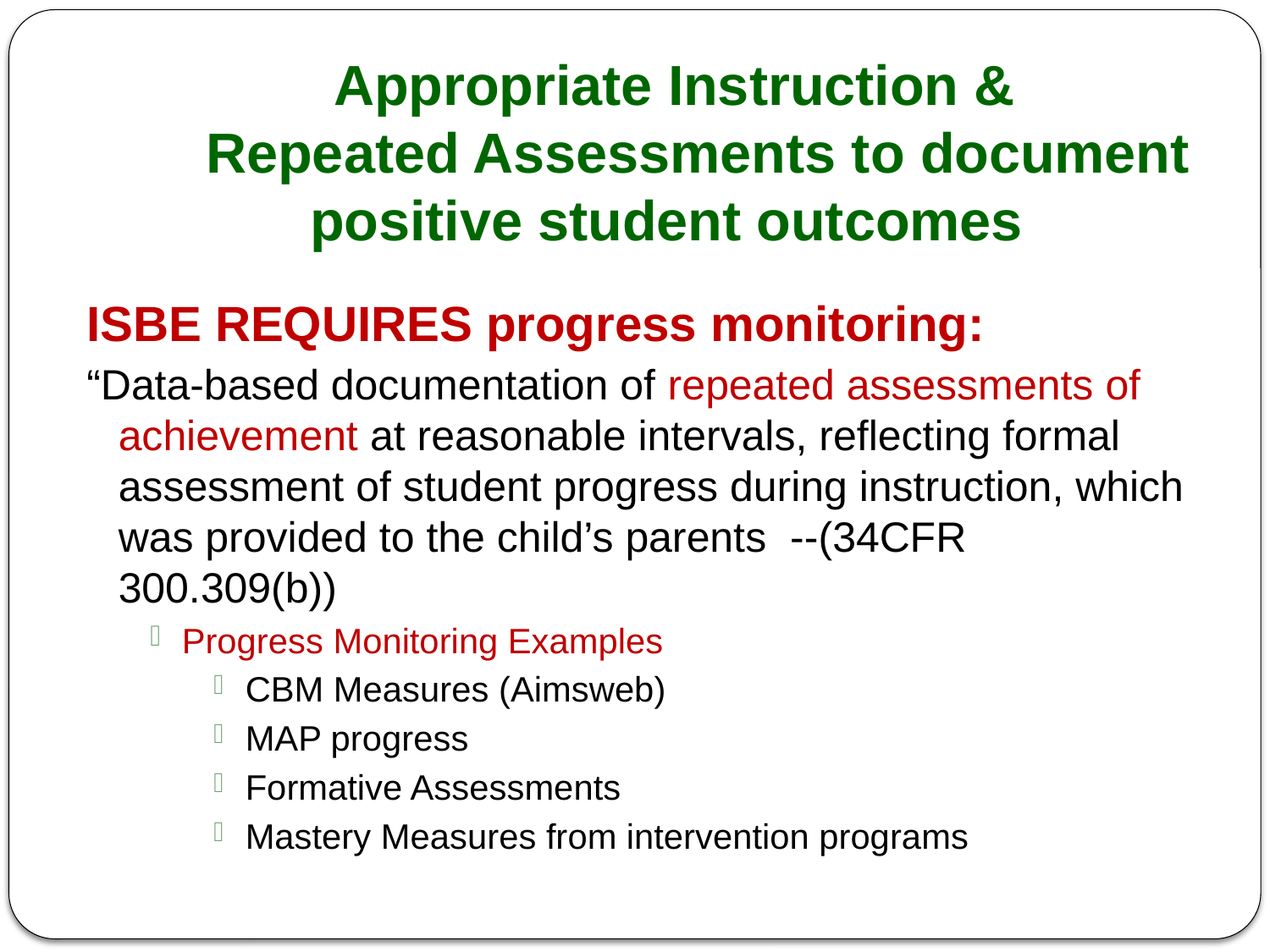

# Appropriate Instruction & Repeated Assessments to document positive student outcomes
ISBE REQUIRES progress monitoring:
“Data-based documentation of repeated assessments of achievement at reasonable intervals, reflecting formal assessment of student progress during instruction, which was provided to the child’s parents  --(34CFR 300.309(b))
Progress Monitoring Examples
CBM Measures (Aimsweb)
MAP progress
Formative Assessments
Mastery Measures from intervention programs